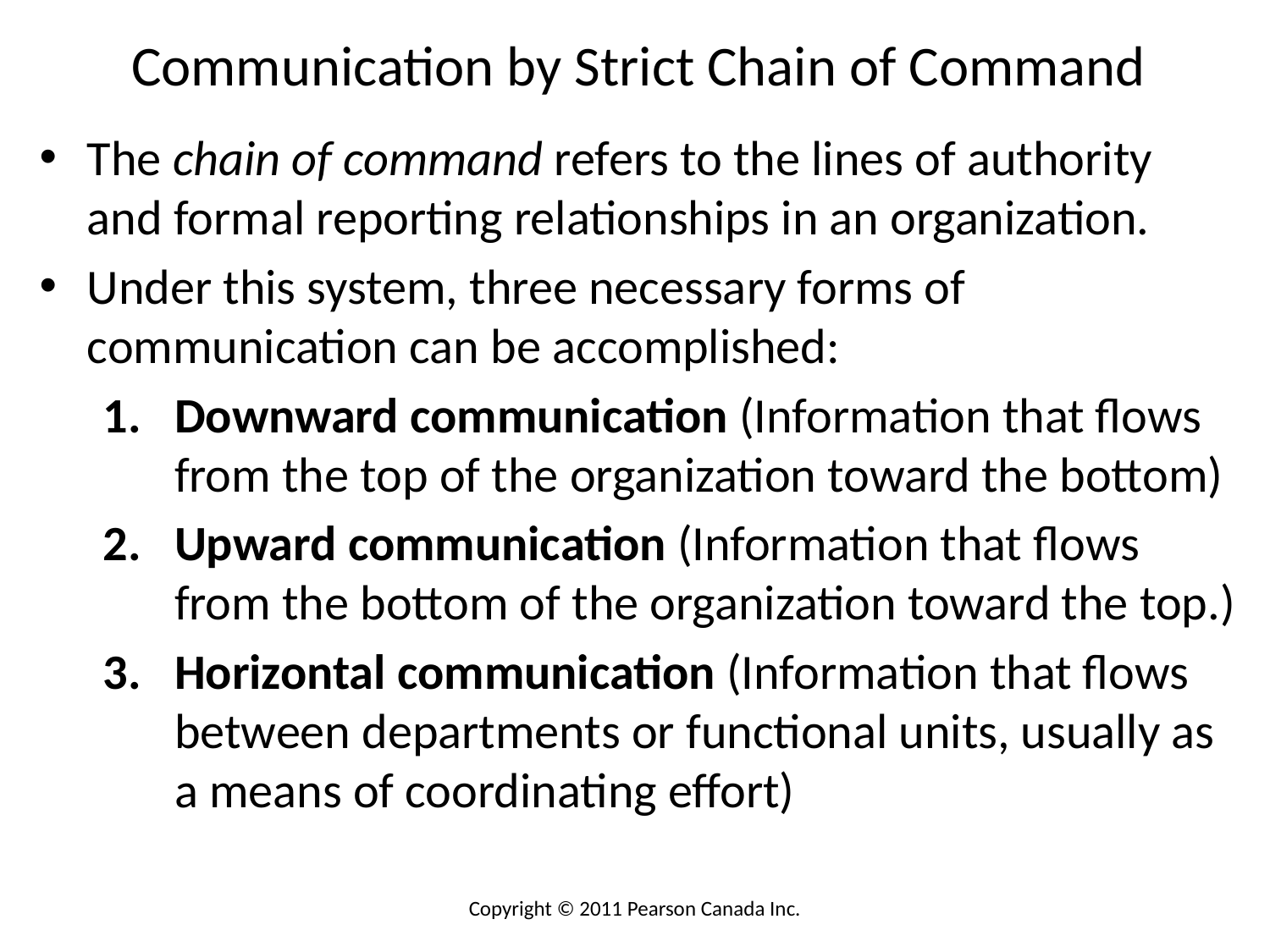

# Communication by Strict Chain of Command
The chain of command refers to the lines of authority and formal reporting relationships in an organization.
Under this system, three necessary forms of communication can be accomplished:
Downward communication (Information that flows from the top of the organization toward the bottom)
Upward communication (Information that flows from the bottom of the organization toward the top.)
Horizontal communication (Information that flows between departments or functional units, usually as a means of coordinating effort)
Copyright © 2011 Pearson Canada Inc.